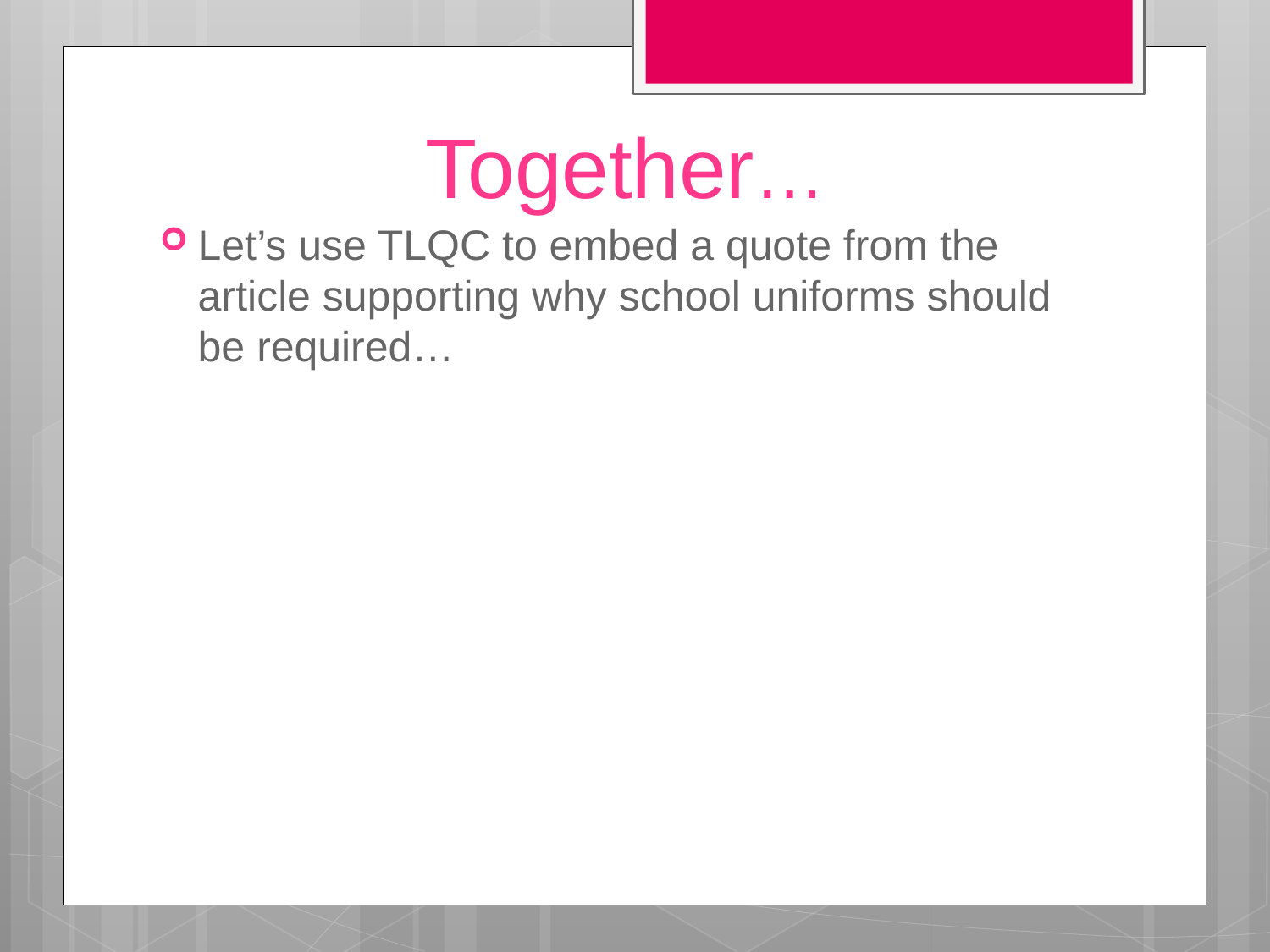

# Together…
Let’s use TLQC to embed a quote from the article supporting why school uniforms should be required…